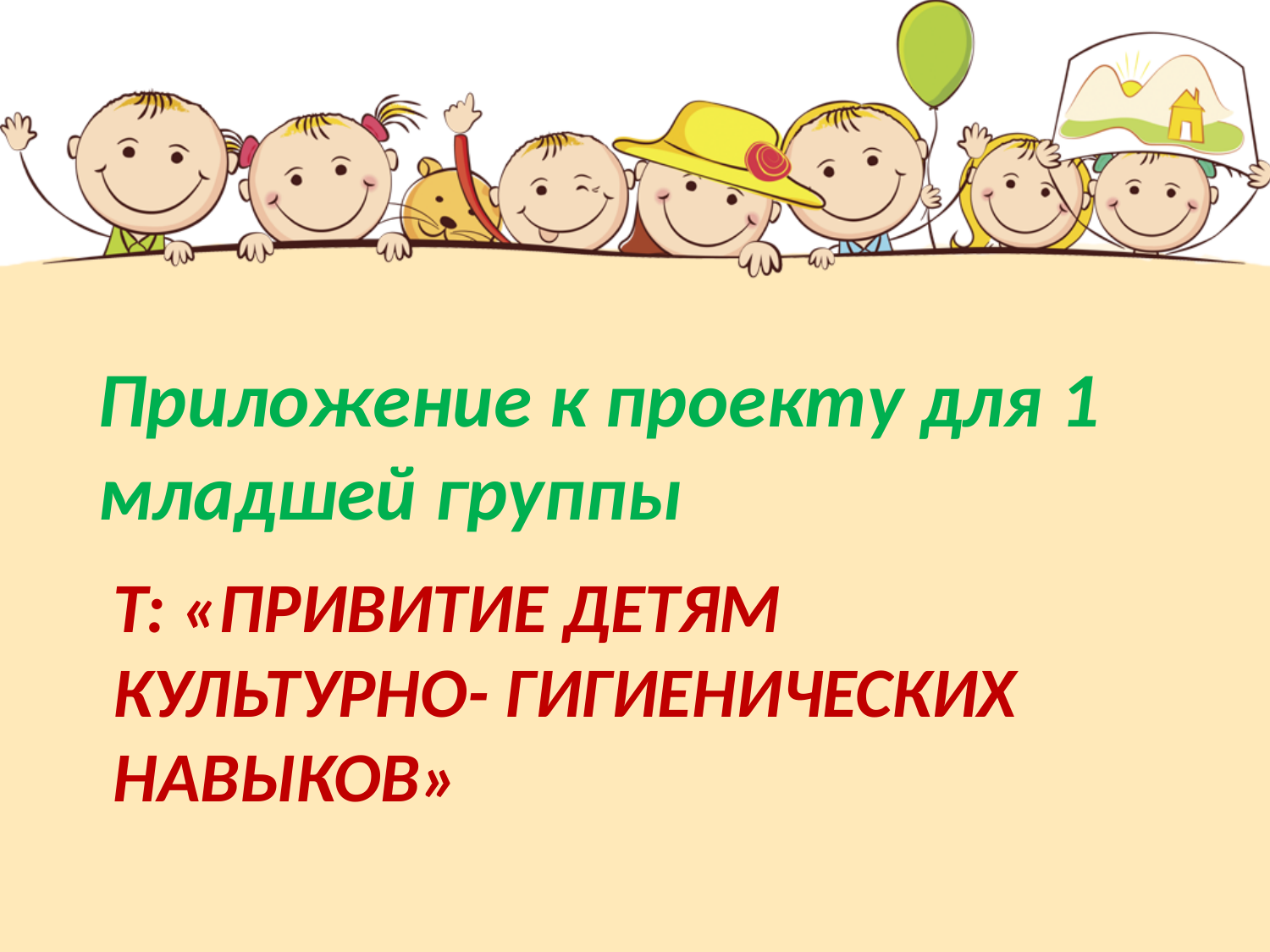

Приложение к проекту для 1 младшей группы
# Т: «Привитие детям культурно- гигиенических навыков»